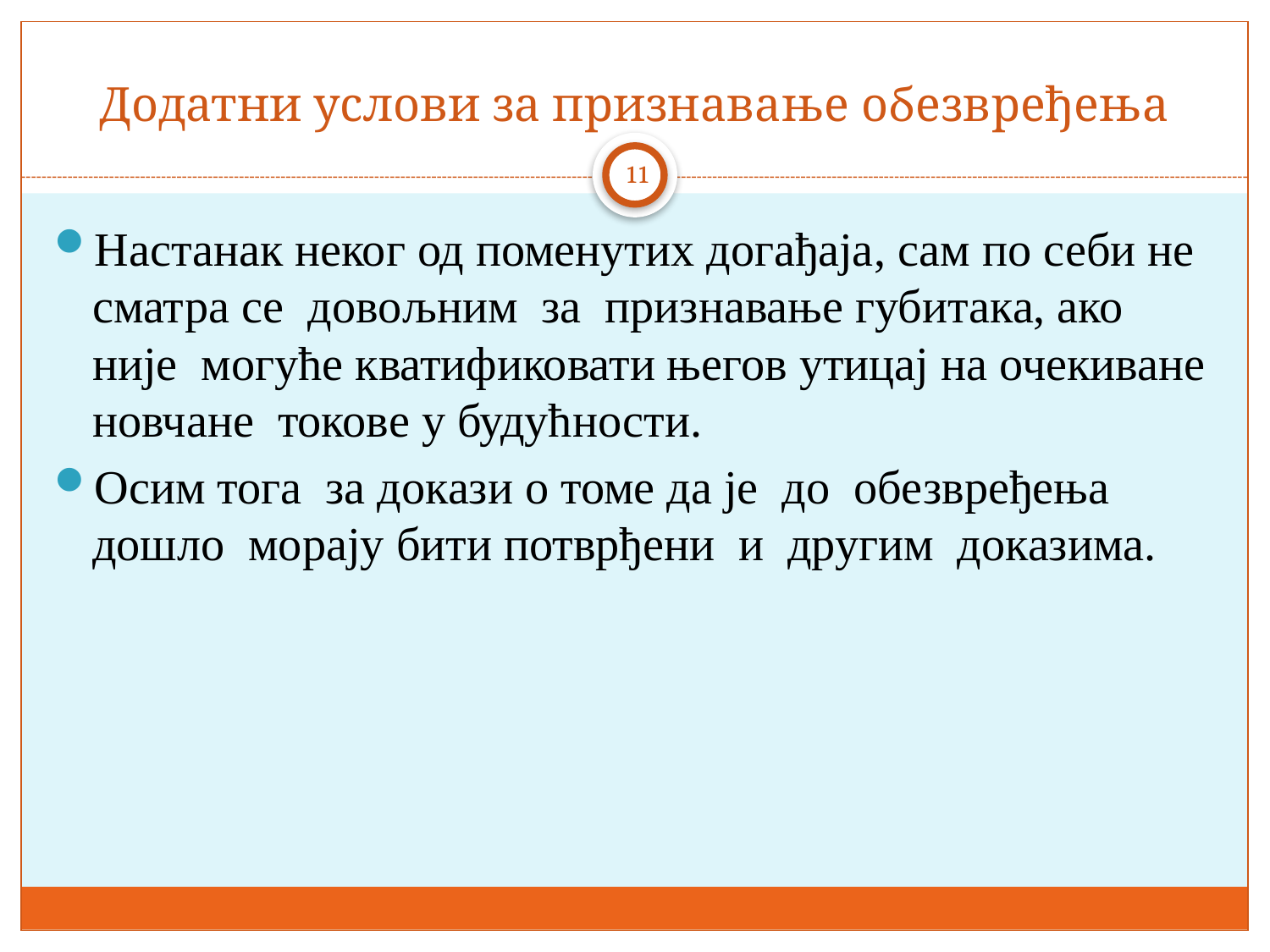

# Додатни услови за признавање обезвређења
11
Настанак неког од поменутих догађаја, сам по себи не сматра се  довољним  за  признавање губитака, ако није  могуће кватификовати његов утицај на очекиване новчане  токове у будућности.
Осим тога  за докази о томе да је  до  обезвређења  дошло  морају бити потврђени  и  другим  доказима.